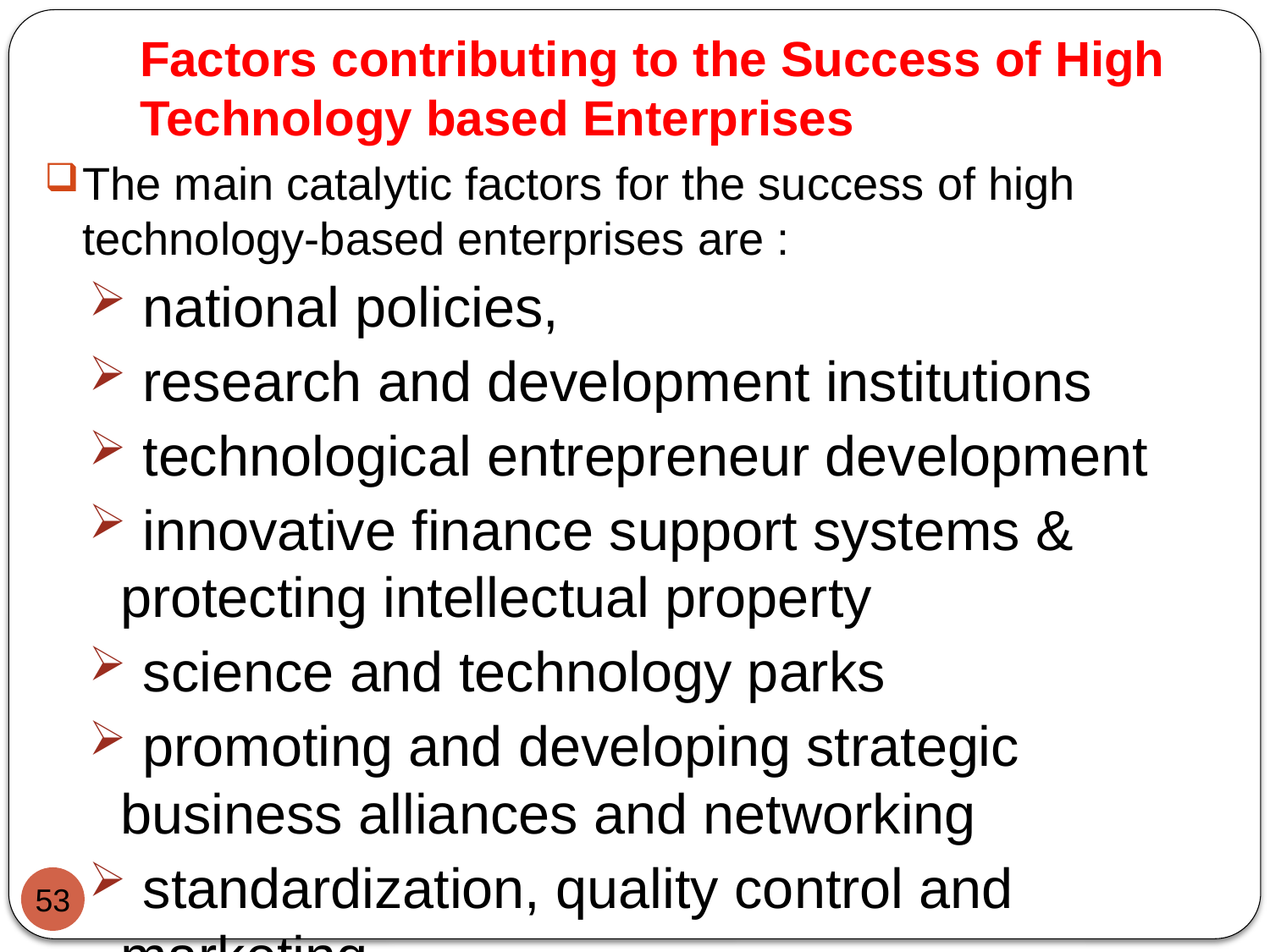

# Factors contributing to the Success of High Technology based Enterprises
The main catalytic factors for the success of high technology-based enterprises are :
 national policies,
 research and development institutions
 technological entrepreneur development
 innovative finance support systems & protecting intellectual property
 science and technology parks
 promoting and developing strategic business alliances and networking
 standardization, quality control and marketing.

53